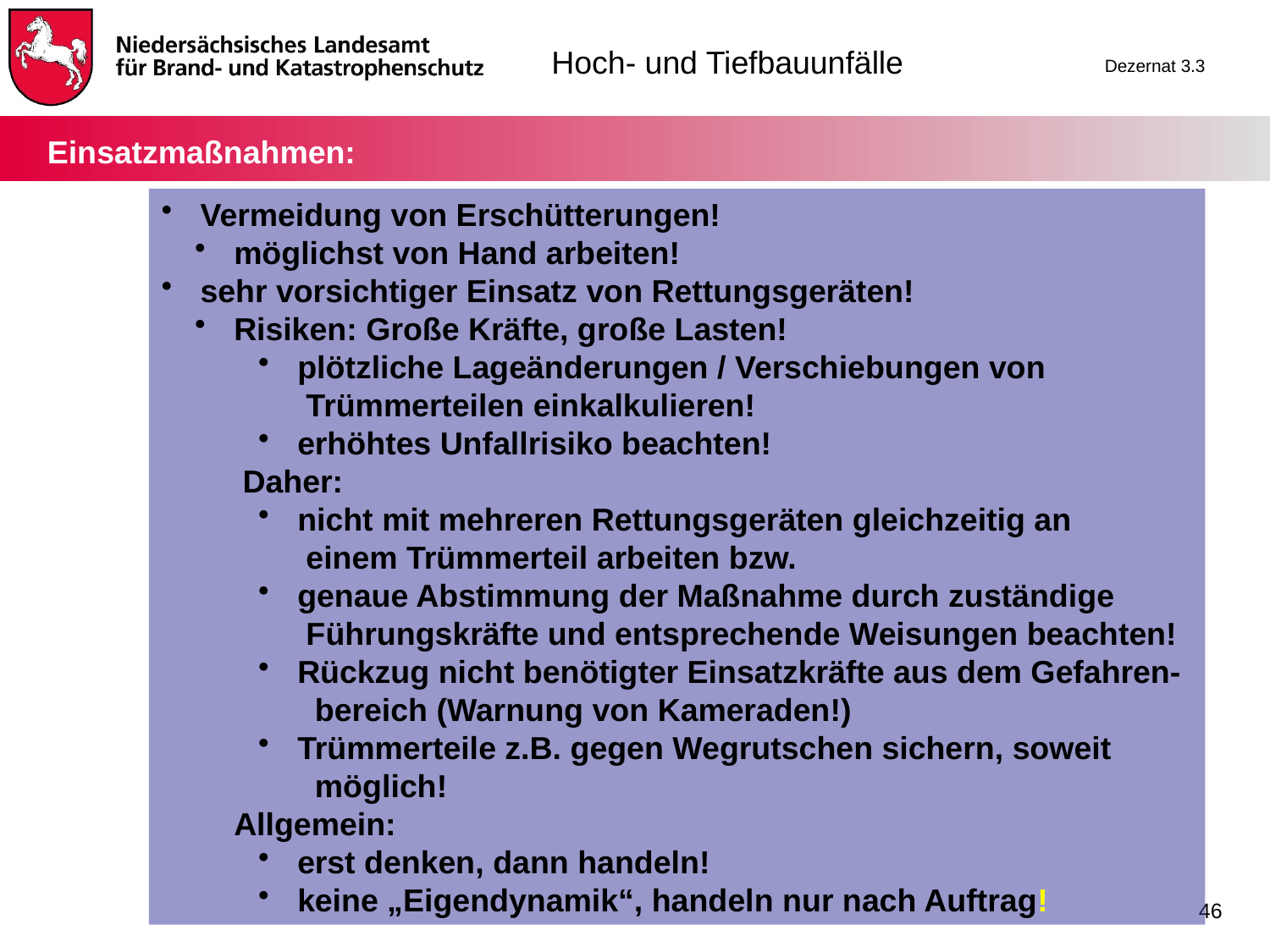

Einsatzmaßnahmen:
 Vermeidung von Erschütterungen!
 möglichst von Hand arbeiten!
 sehr vorsichtiger Einsatz von Rettungsgeräten!
 Risiken: Große Kräfte, große Lasten!
 plötzliche Lageänderungen / Verschiebungen von
  Trümmerteilen einkalkulieren!
 erhöhtes Unfallrisiko beachten!
  Daher:
 nicht mit mehreren Rettungsgeräten gleichzeitig an
  einem Trümmerteil arbeiten bzw.
 genaue Abstimmung der Maßnahme durch zuständige
  Führungskräfte und entsprechende Weisungen beachten!
 Rückzug nicht benötigter Einsatzkräfte aus dem Gefahren-
   bereich (Warnung von Kameraden!)
 Trümmerteile z.B. gegen Wegrutschen sichern, soweit
   möglich!
 Allgemein:
 erst denken, dann handeln!
 keine „Eigendynamik“, handeln nur nach Auftrag!
46